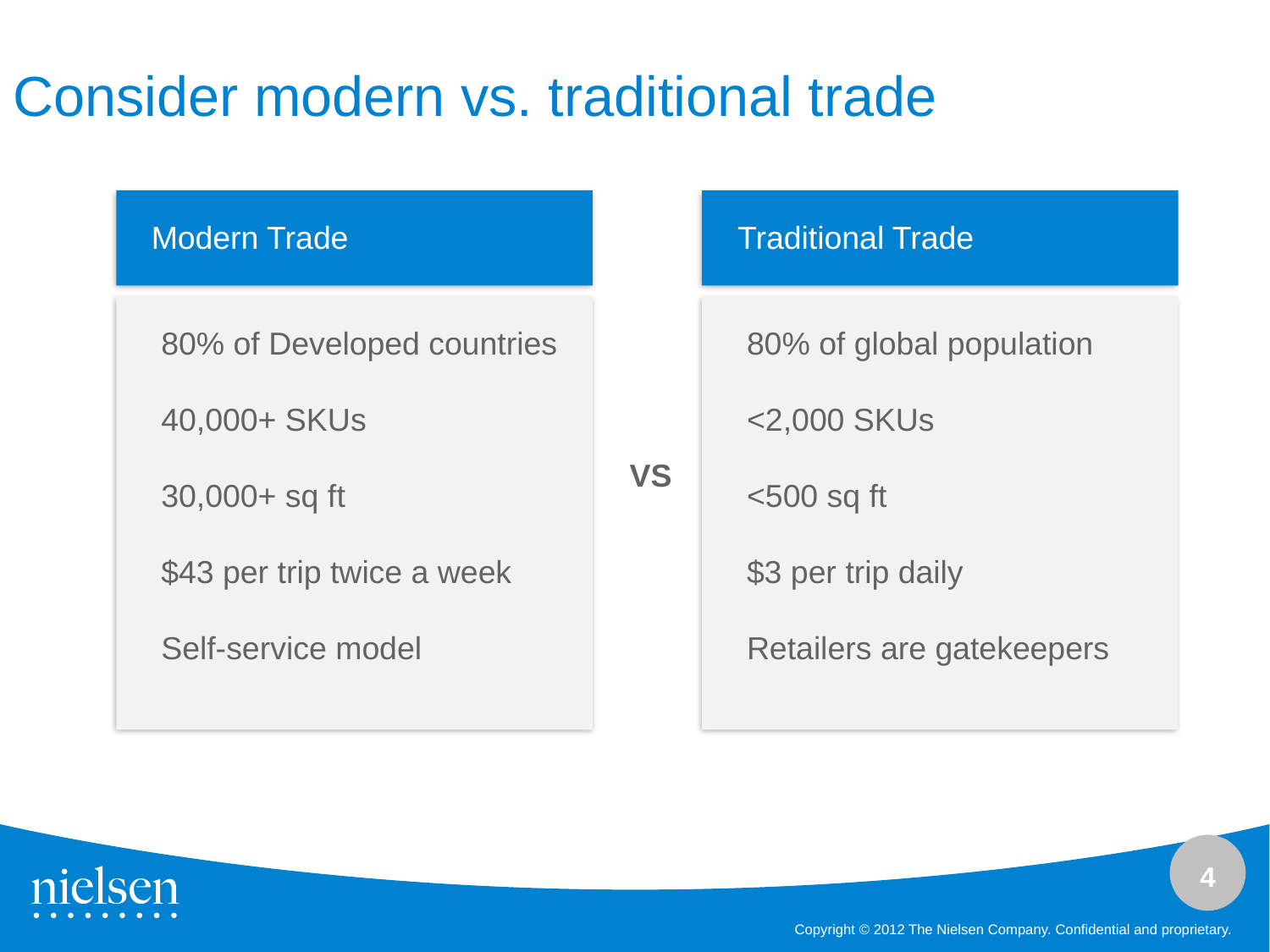

Consider modern vs. traditional trade

Modern Trade
Traditional Trade

80% of Developed countries

40,000+ SKUs

30,000+ sq ft

$43 per trip twice a week

Self-service model
80% of global population

<2,000 SKUs

<500 sq ft

$3 per trip daily

Retailers are gatekeepers
VS